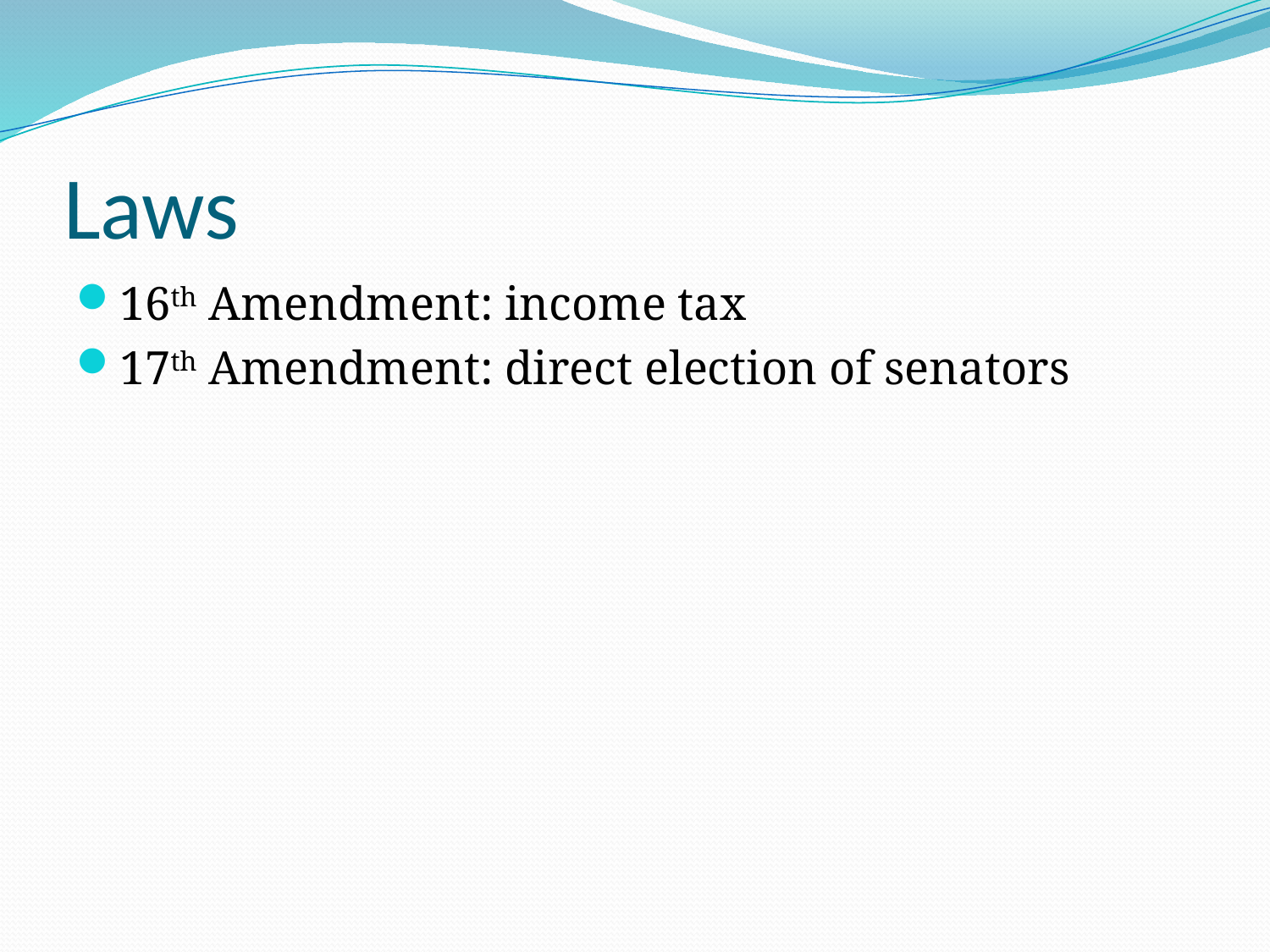

# Laws
16th Amendment: income tax
17th Amendment: direct election of senators